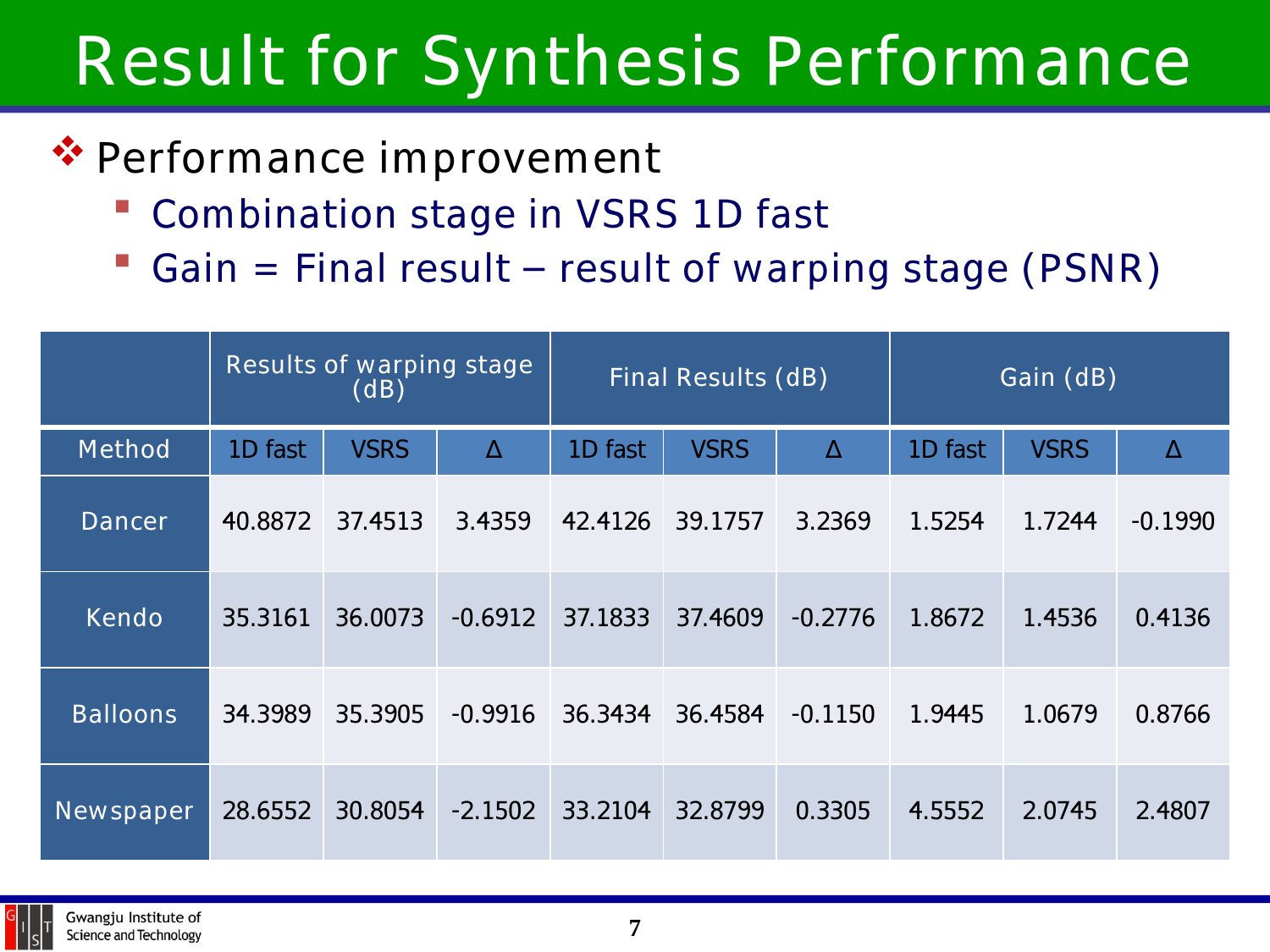

# Result for Synthesis Performance
Performance improvement
Combination stage in VSRS 1D fast
Gain = Final result – result of warping stage (PSNR)
|  | Results of warping stage (dB) |  |  | Final Results (dB) |  |  | Gain (dB) |  |  |
| --- | --- | --- | --- | --- | --- | --- | --- | --- | --- |
| Method | 1D fast | VSRS | ∆ | 1D fast | VSRS | ∆ | 1D fast | VSRS | ∆ |
| Dancer | 40.8872 | 37.4513 | 3.4359 | 42.4126 | 39.1757 | 3.2369 | 1.5254 | 1.7244 | -0.1990 |
| Kendo | 35.3161 | 36.0073 | -0.6912 | 37.1833 | 37.4609 | -0.2776 | 1.8672 | 1.4536 | 0.4136 |
| Balloons | 34.3989 | 35.3905 | -0.9916 | 36.3434 | 36.4584 | -0.1150 | 1.9445 | 1.0679 | 0.8766 |
| Newspaper | 28.6552 | 30.8054 | -2.1502 | 33.2104 | 32.8799 | 0.3305 | 4.5552 | 2.0745 | 2.4807 |
7